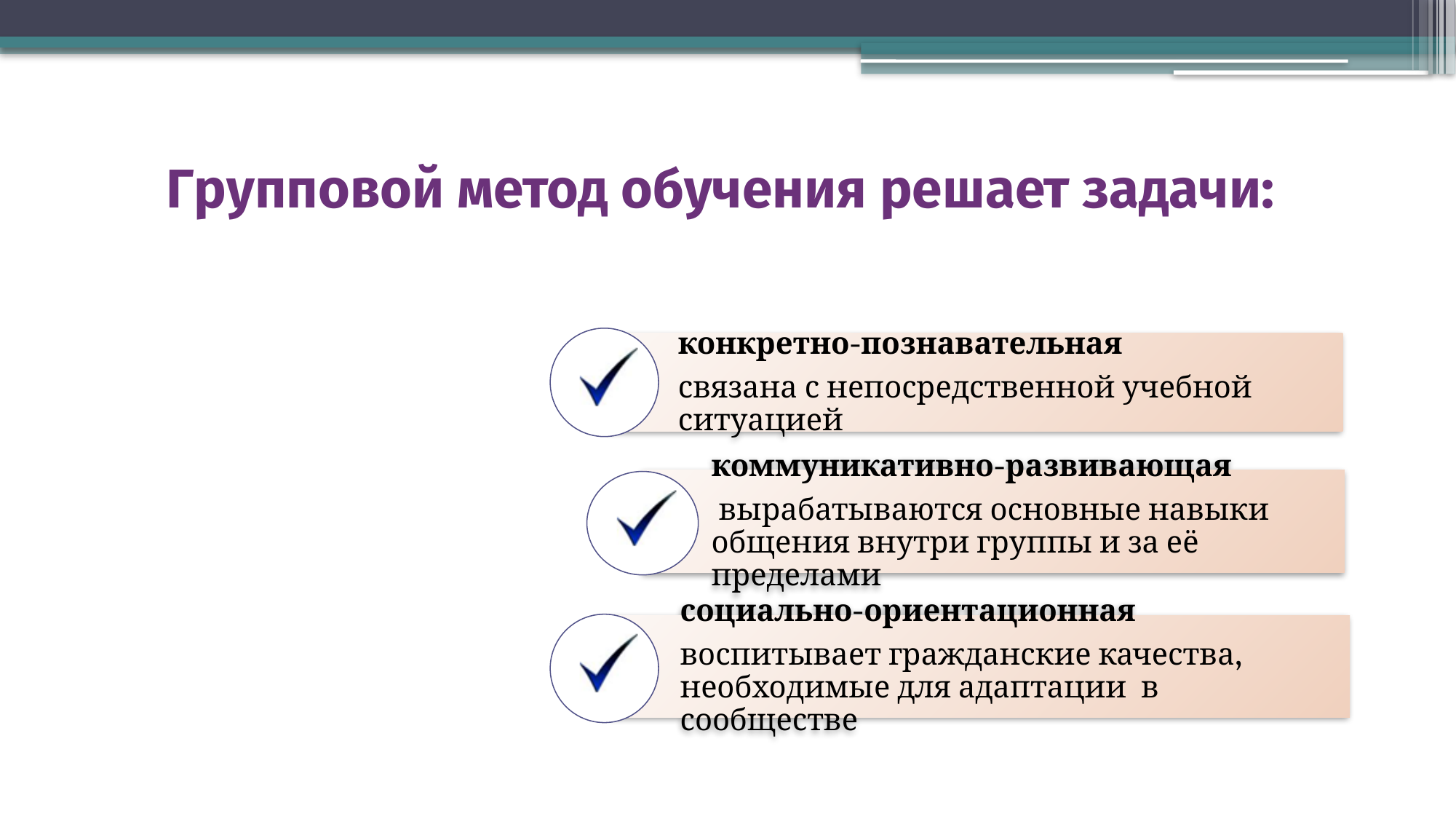

# Групповой метод обучения решает задачи:
конкретно-познавательная
связана с непосредственной учебной ситуацией
коммуникативно-развивающая
 вырабатываются основные навыки общения внутри группы и за её пределами
социально-ориентационная
воспитывает гражданские качества, необходимые для адаптации  в сообществе